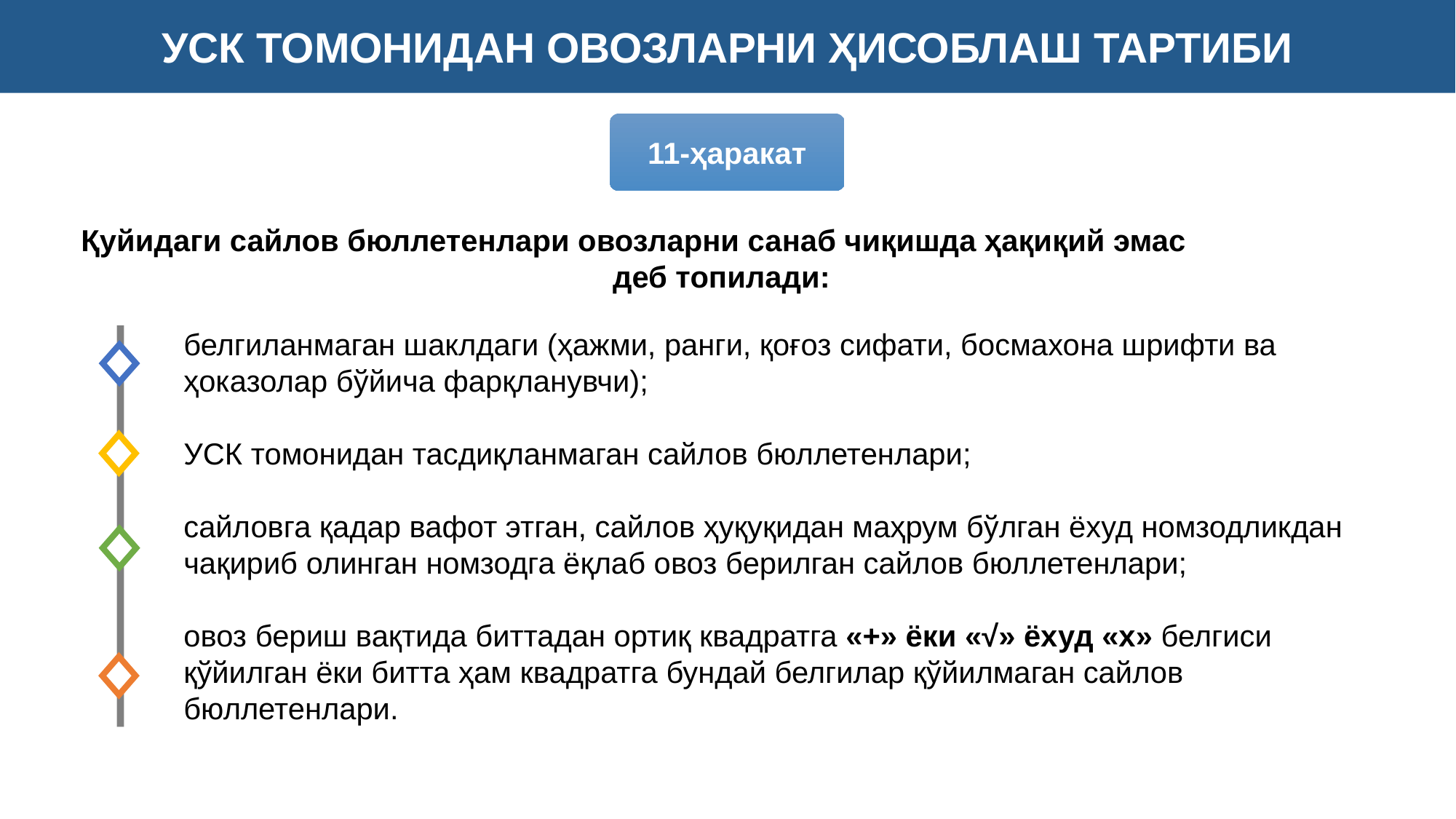

УСК ТОМОНИДАН ОВОЗЛАРНИ ҲИСОБЛАШ ТАРТИБИ
11-ҳаракат
Қуйидаги сайлов бюллетенлари овозларни санаб чиқишда ҳақиқий эмас                       деб топилади:
белгиланмаган шаклдаги (ҳажми, ранги, қоғоз сифати, босмахона шрифти ва ҳоказолар бўйича фарқланувчи);

УСК томонидан тасдиқланмаган сайлов бюллетенлари;

сайловга қадар вафот этган, сайлов ҳуқуқидан маҳрум бўлган ёхуд номзодликдан чақириб олинган номзодга ёқлаб овоз берилган сайлов бюллетенлари;

овоз бериш вақтида биттадан ортиқ квадратга «+» ёки «√» ёхуд «х» белгиси қўйилган ёки битта ҳам квадратга бундай белгилар қўйилмаган сайлов бюллетенлари.